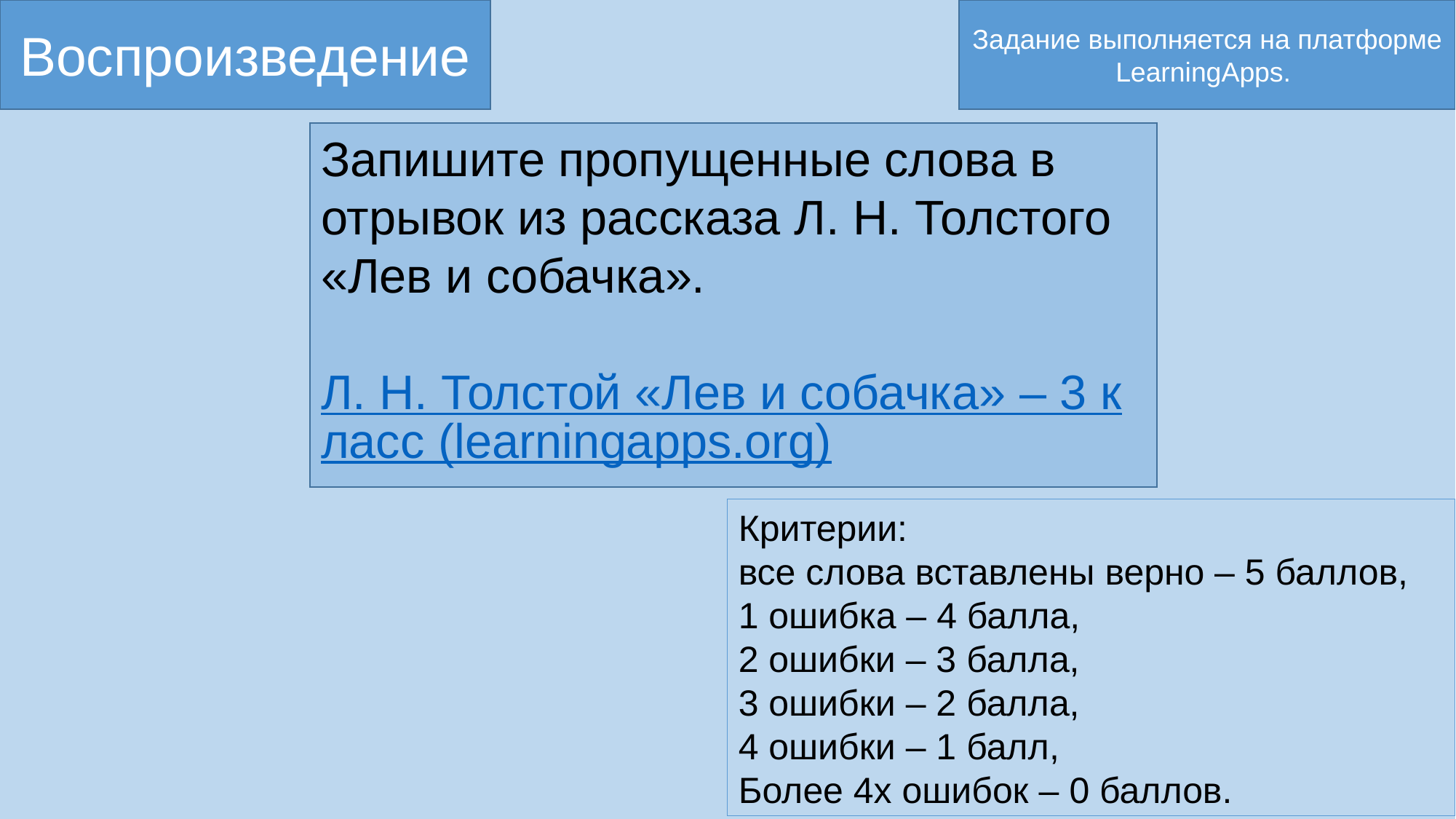

Воспроизведение
Задание выполняется на платформе LearningApps.

Запишите пропущенные слова в отрывок из рассказа Л. Н. Толстого «Лев и собачка».

Л. Н. Толстой «Лев и собачка» – 3 класс (learningapps.org)
Критерии:
все слова вставлены верно – 5 баллов,
1 ошибка – 4 балла,
2 ошибки – 3 балла,
3 ошибки – 2 балла,
4 ошибки – 1 балл,
Более 4х ошибок – 0 баллов.